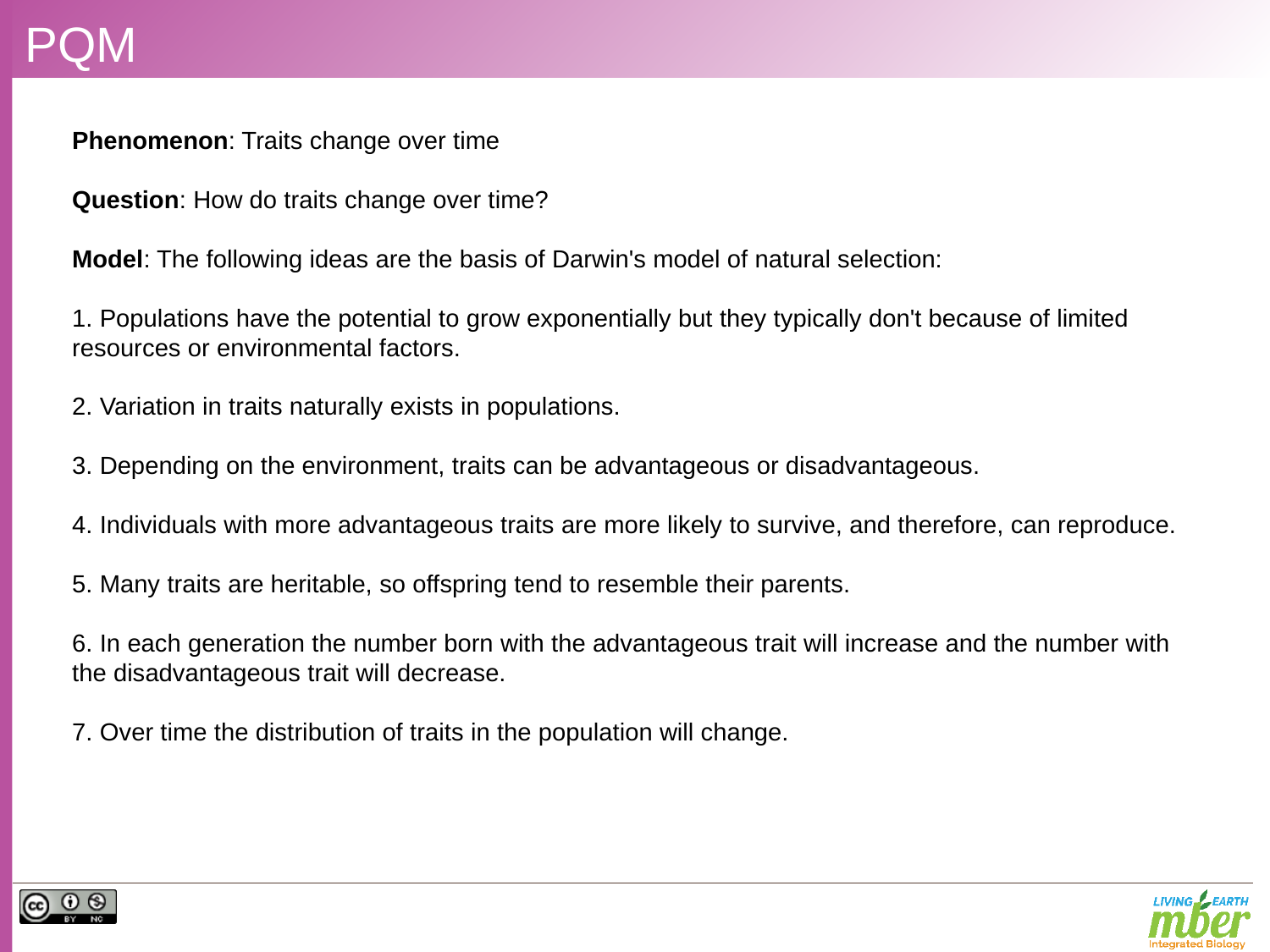

# PQM
Phenomenon: Traits change over time

Question: How do traits change over time?

Model: The following ideas are the basis of Darwin's model of natural selection:

1. Populations have the potential to grow exponentially but they typically don't because of limited resources or environmental factors.

2. Variation in traits naturally exists in populations.

3. Depending on the environment, traits can be advantageous or disadvantageous.

4. Individuals with more advantageous traits are more likely to survive, and therefore, can reproduce.

5. Many traits are heritable, so offspring tend to resemble their parents.

6. In each generation the number born with the advantageous trait will increase and the number with the disadvantageous trait will decrease.

7. Over time the distribution of traits in the population will change.